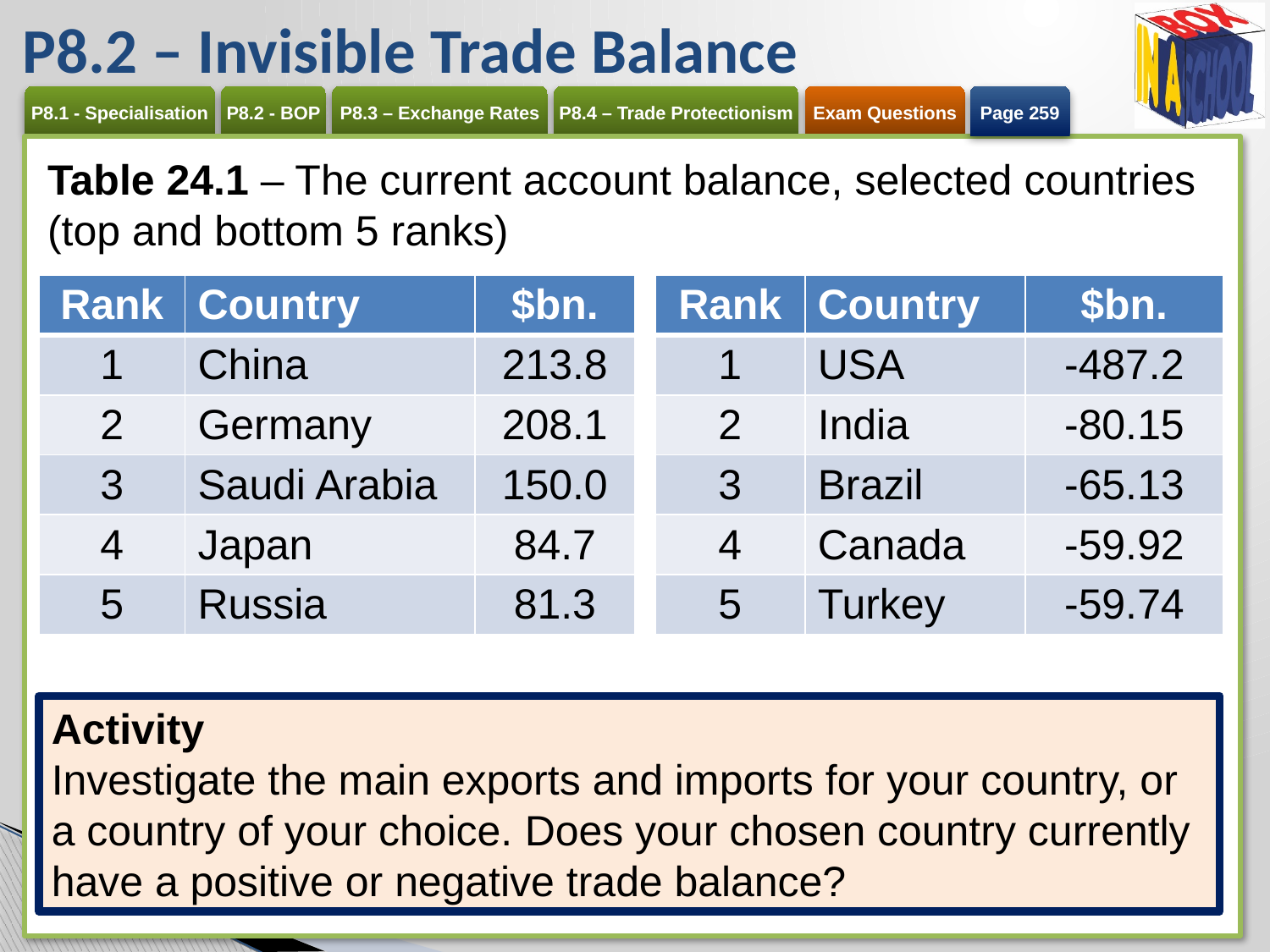

# P8.2 – Invisible Trade Balance
Page 259
Table 24.1 – The current account balance, selected countries (top and bottom 5 ranks)
| Rank | Country | $bn. |
| --- | --- | --- |
| 1 | China | 213.8 |
| 2 | Germany | 208.1 |
| 3 | Saudi Arabia | 150.0 |
| 4 | Japan | 84.7 |
| 5 | Russia | 81.3 |
| Rank | Country | $bn. |
| --- | --- | --- |
| 1 | USA | -487.2 |
| 2 | India | -80.15 |
| 3 | Brazil | -65.13 |
| 4 | Canada | -59.92 |
| 5 | Turkey | -59.74 |
Activity
Investigate the main exports and imports for your country, or a country of your choice. Does your chosen country currently have a positive or negative trade balance?